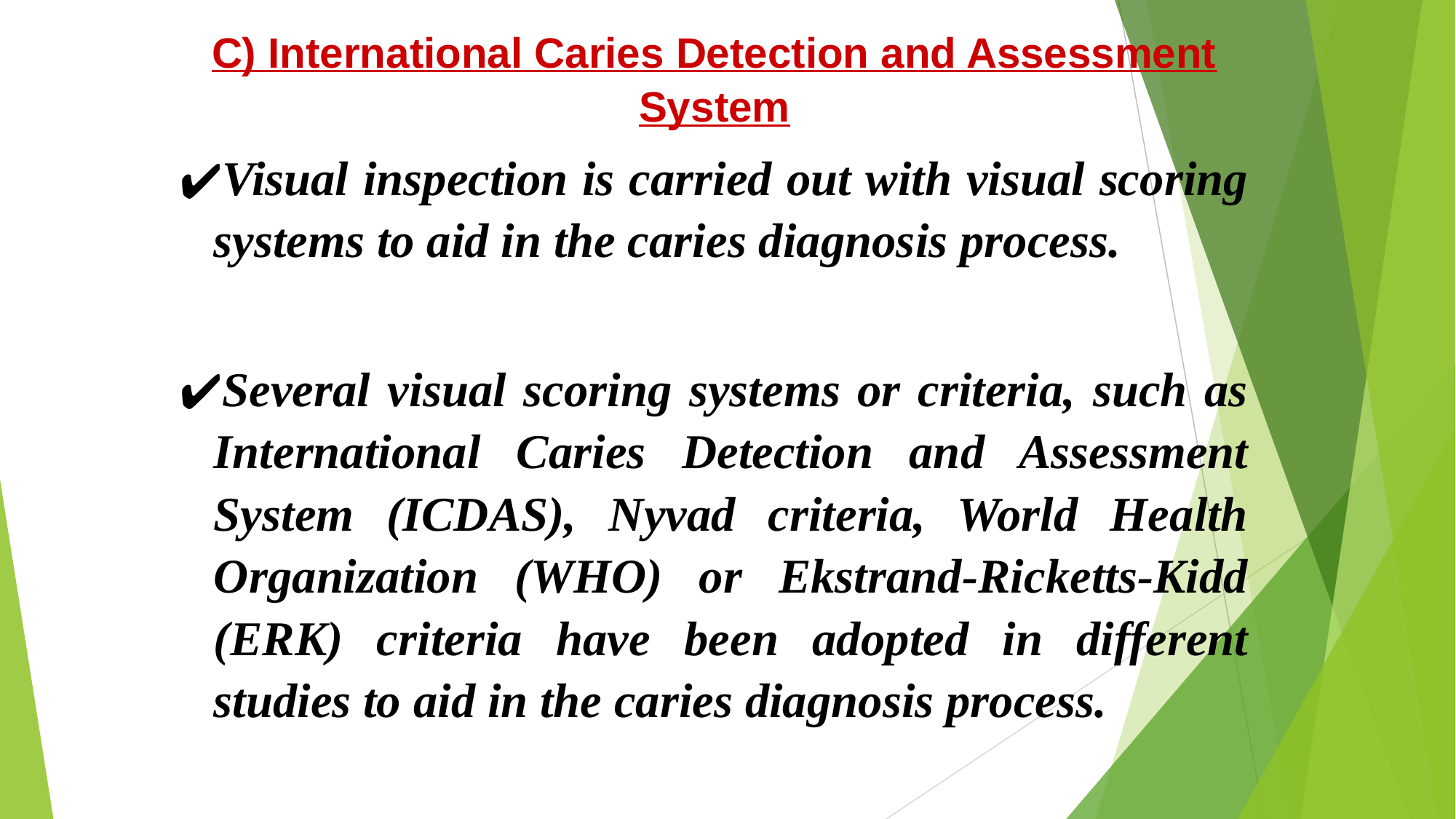

C) International Caries Detection and Assessment System
Visual inspection is carried out with visual scoring systems to aid in the caries diagnosis process.

Several visual scoring systems or criteria, such as International Caries Detection and Assessment System (ICDAS), Nyvad criteria, World Health Organization (WHO) or Ekstrand-Ricketts-Kidd (ERK) criteria have been adopted in different studies to aid in the caries diagnosis process.